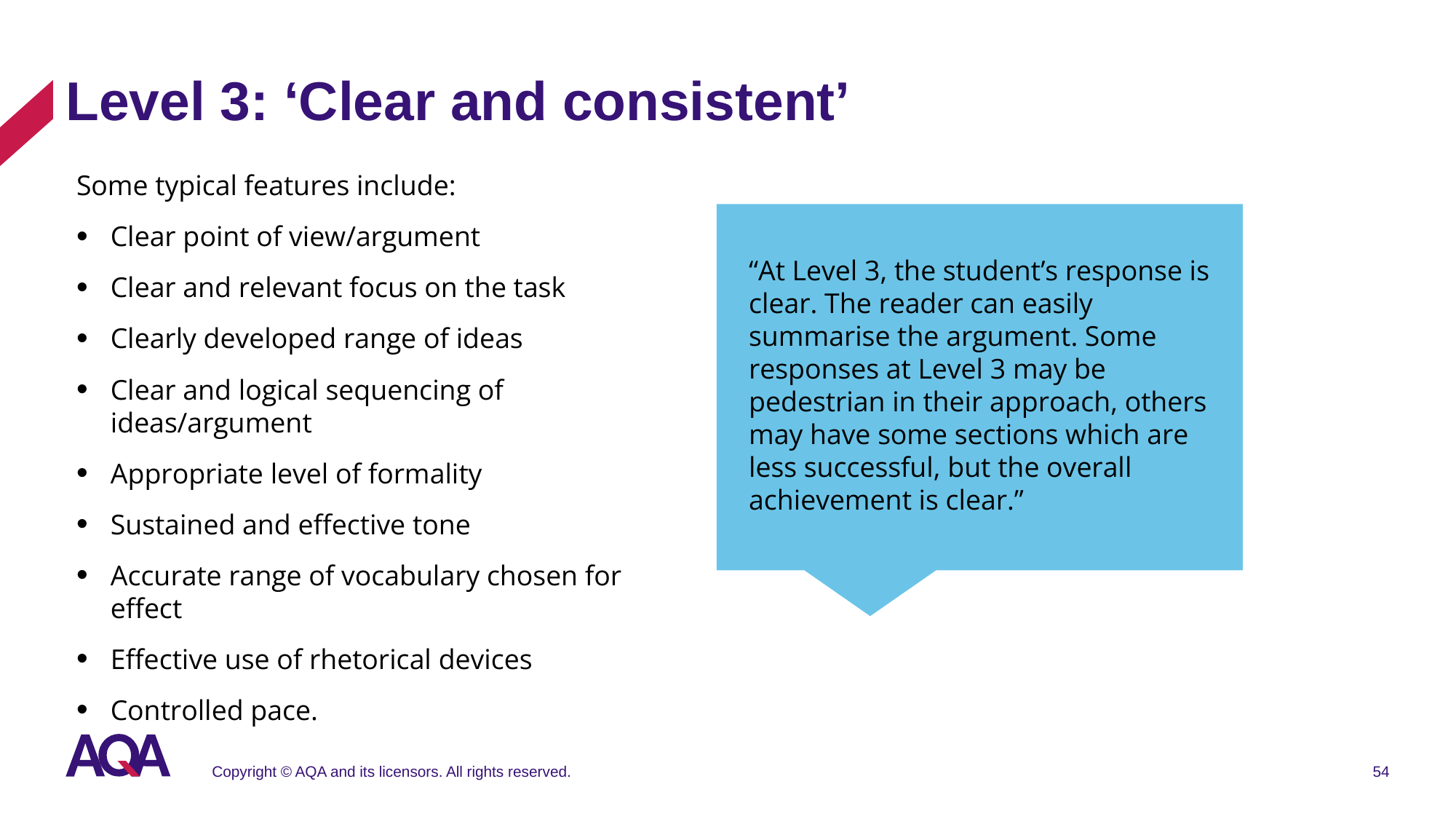

# Level 3: ‘Clear and consistent’
Some typical features include:
Clear point of view/argument
Clear and relevant focus on the task
Clearly developed range of ideas
Clear and logical sequencing of
ideas/argument
Appropriate level of formality
Sustained and effective tone
Accurate range of vocabulary chosen for
effect
Effective use of rhetorical devices
Controlled pace.

“At Level 3, the student’s response is clear. The reader can easily summarise the argument. Some responses at Level 3 may be pedestrian in their approach, others may have some sections which are less successful, but the overall achievement is clear.”
Copyright © AQA and its licensors. All rights reserved.
54